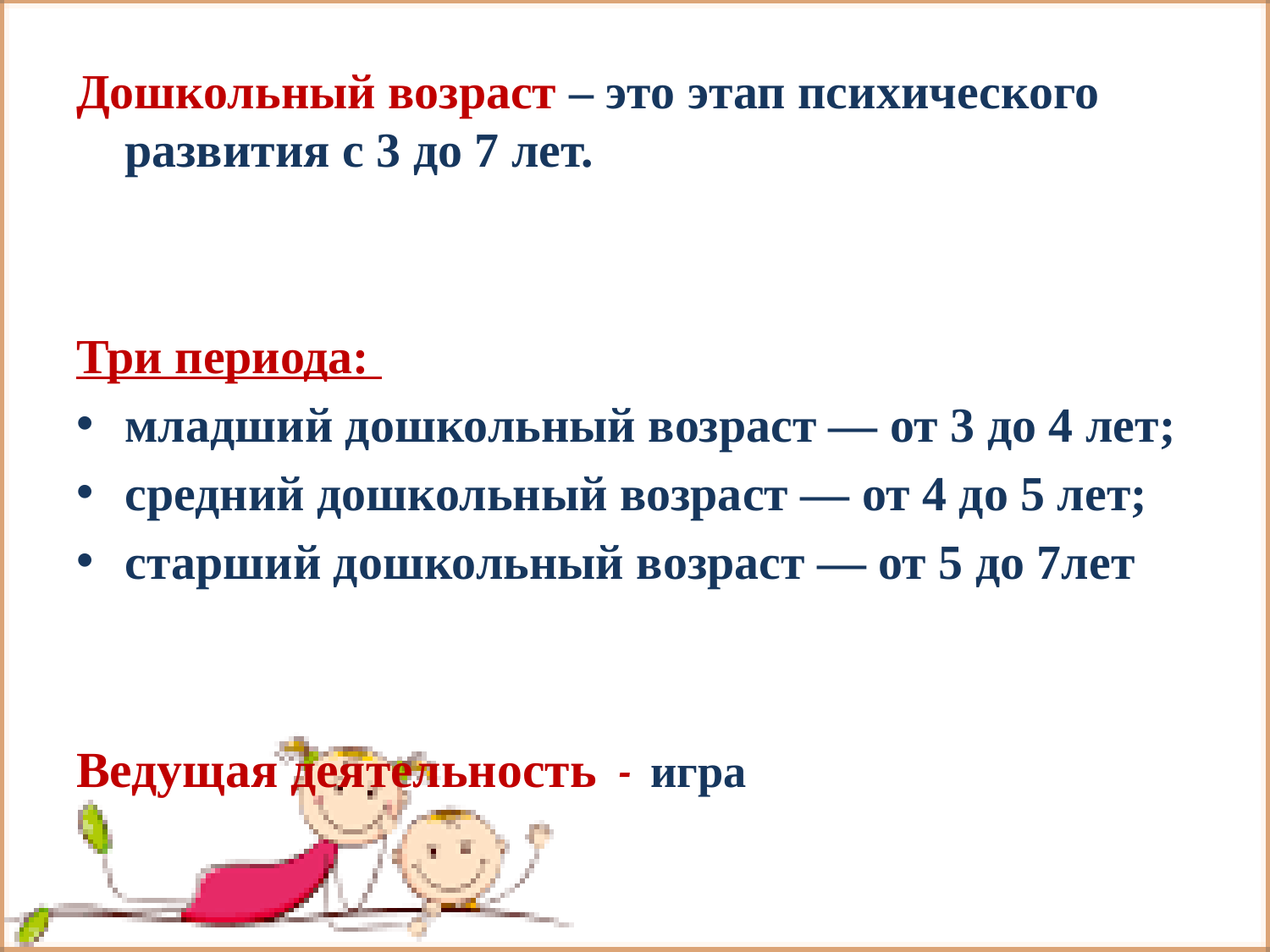

Дошкольный возраст – это этап психического развития с 3 до 7 лет.

Три периода:
младший дошкольный возраст — от 3 до 4 лет;
средний дошкольный возраст — от 4 до 5 лет;
старший дошкольный возраст — от 5 до 7лет

Ведущая деятельность  -  игра